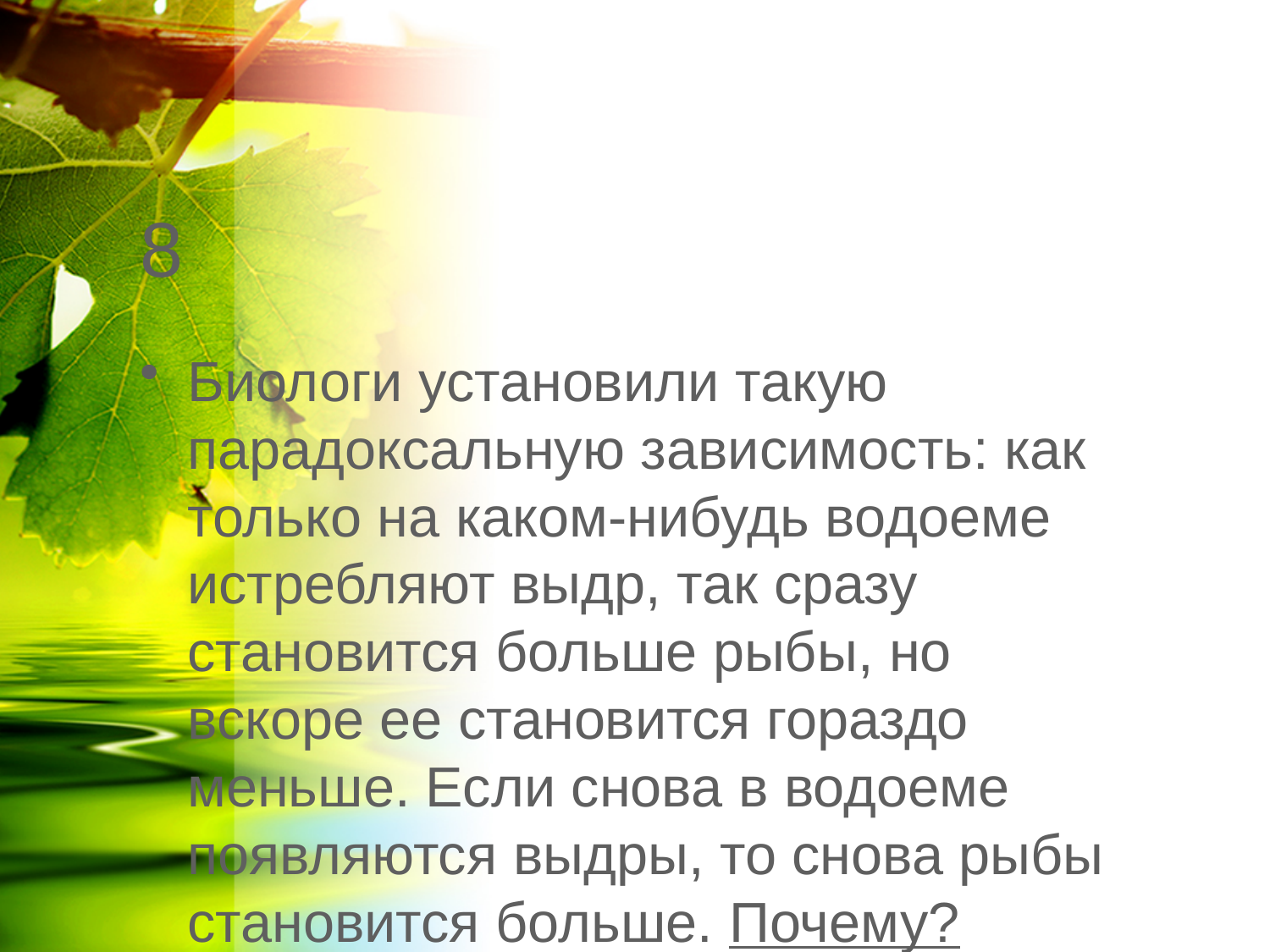

# 8
Биологи установили такую парадоксальную зависимость: как только на каком-нибудь водоеме истребляют выдр, так сразу становится больше рыбы, но вскоре ее становится гораздо меньше. Если снова в водоеме появляются выдры, то снова рыбы становится больше. Почему?